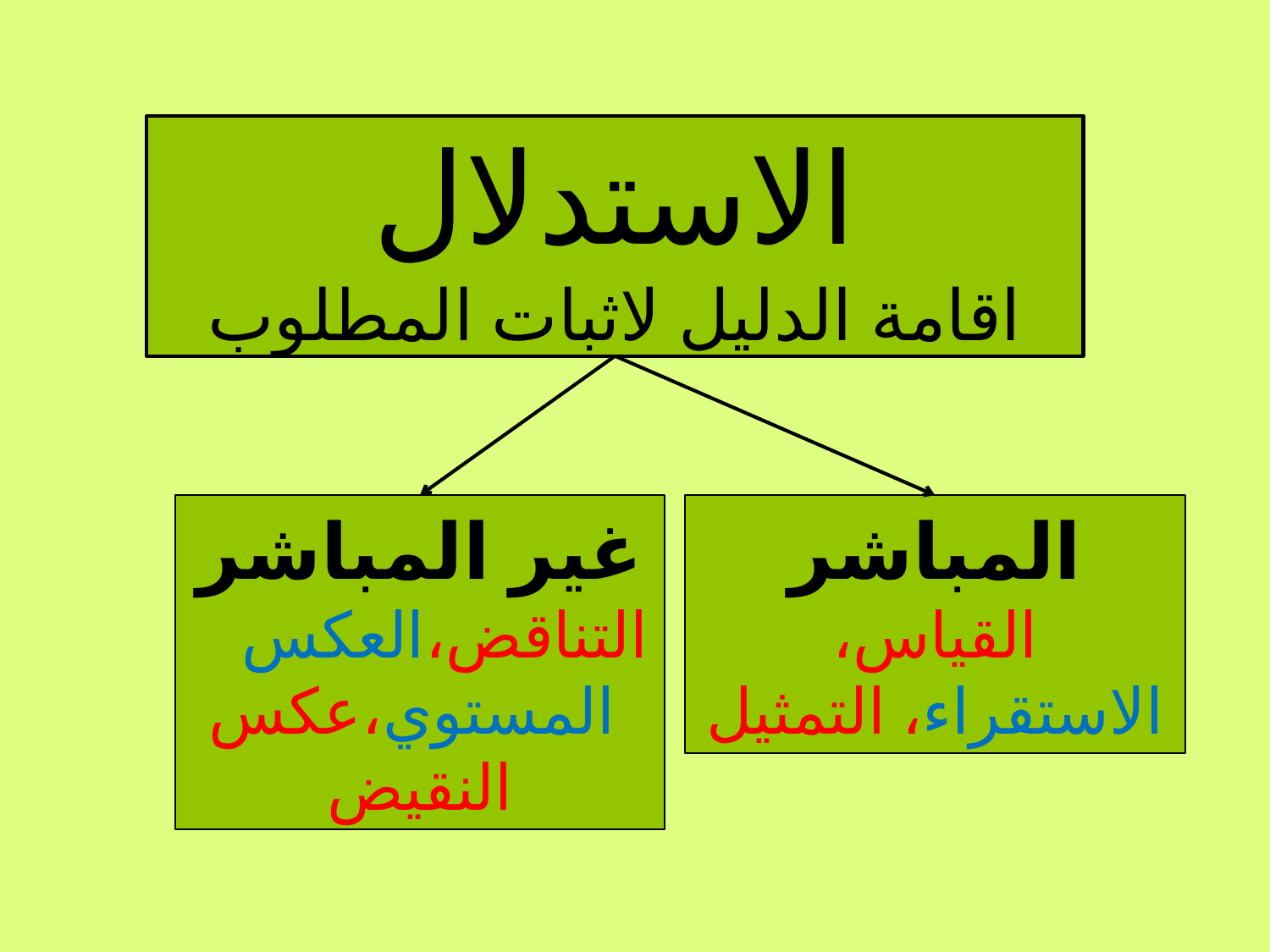

# الاستدلال اقامة الدليل لاثبات المطلوب
غير المباشر
التناقض،العكس     المستوي،عكس النقيض
المباشر
القياس، الاستقراء، التمثيل